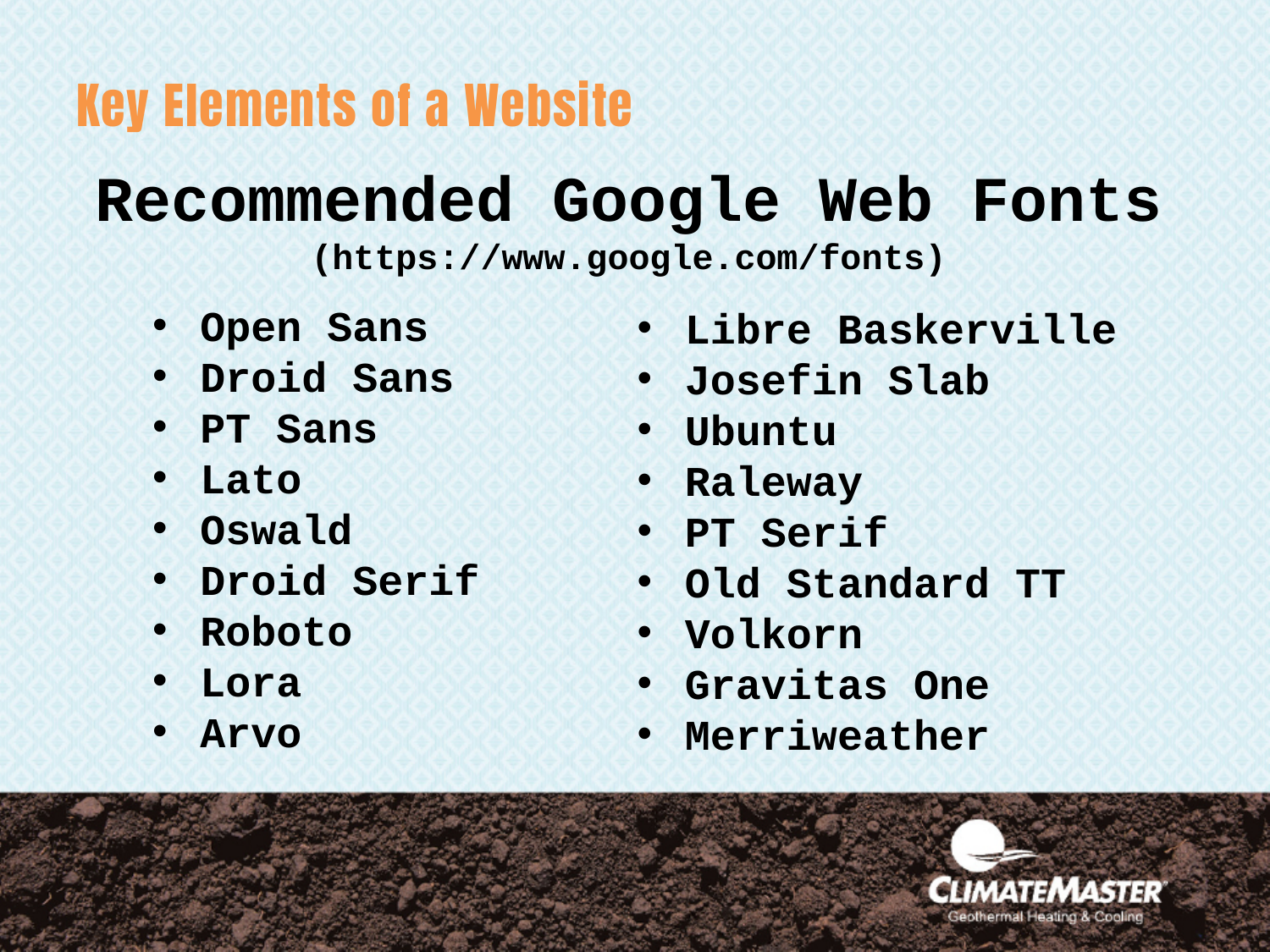

# Key Elements of a Website
Recommended Google Web Fonts
(https://www.google.com/fonts)
Open Sans
Droid Sans
PT Sans
Lato
Oswald
Droid Serif
Roboto
Lora
Arvo
Libre Baskerville
Josefin Slab
Ubuntu
Raleway
PT Serif
Old Standard TT
Volkorn
Gravitas One
Merriweather